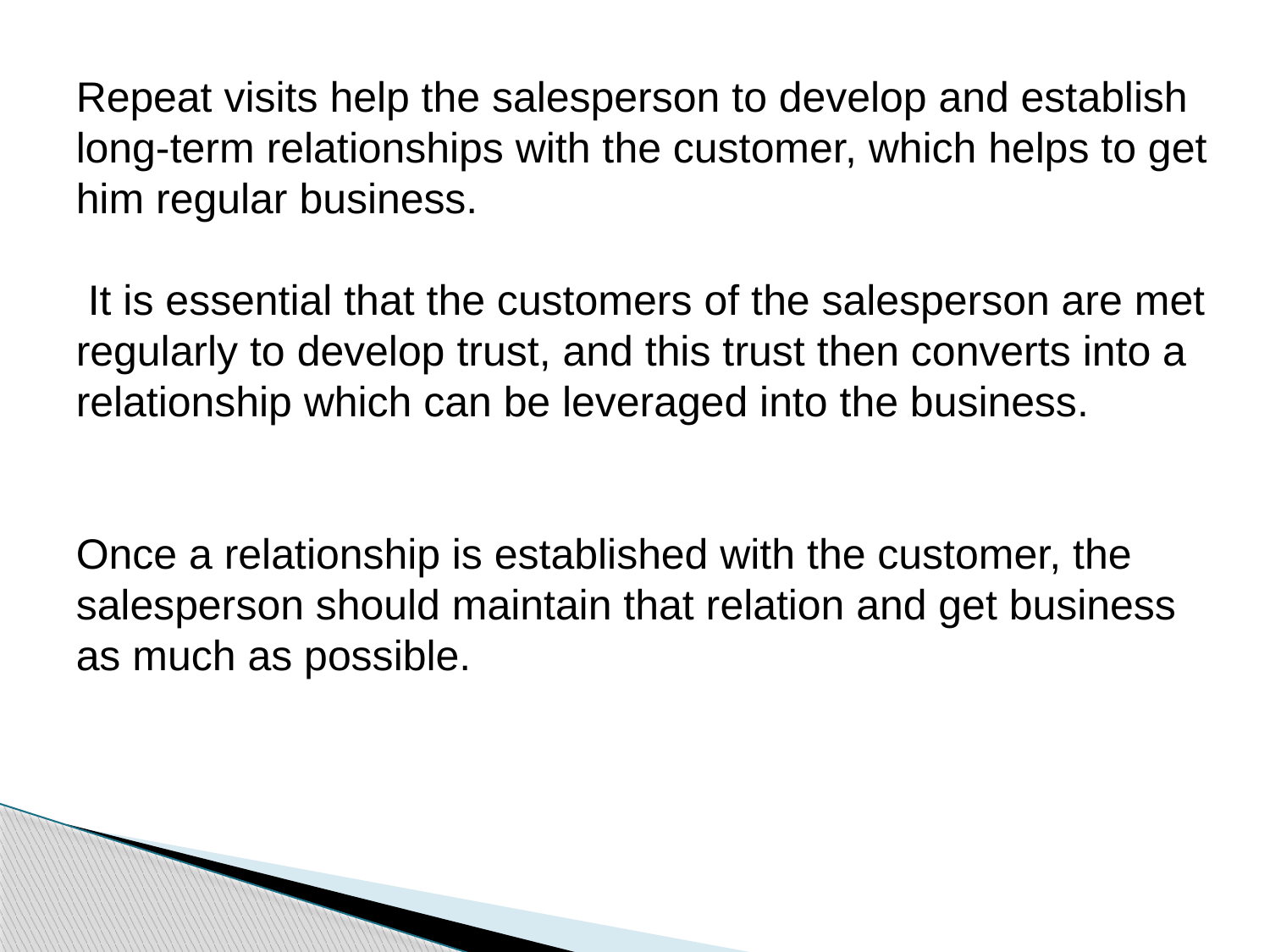

Repeat visits help the salesperson to develop and establish long-term relationships with the customer, which helps to get him regular business.

 It is essential that the customers of the salesperson are met regularly to develop trust, and this trust then converts into a relationship which can be leveraged into the business.

Once a relationship is established with the customer, the salesperson should maintain that relation and get business as much as possible.